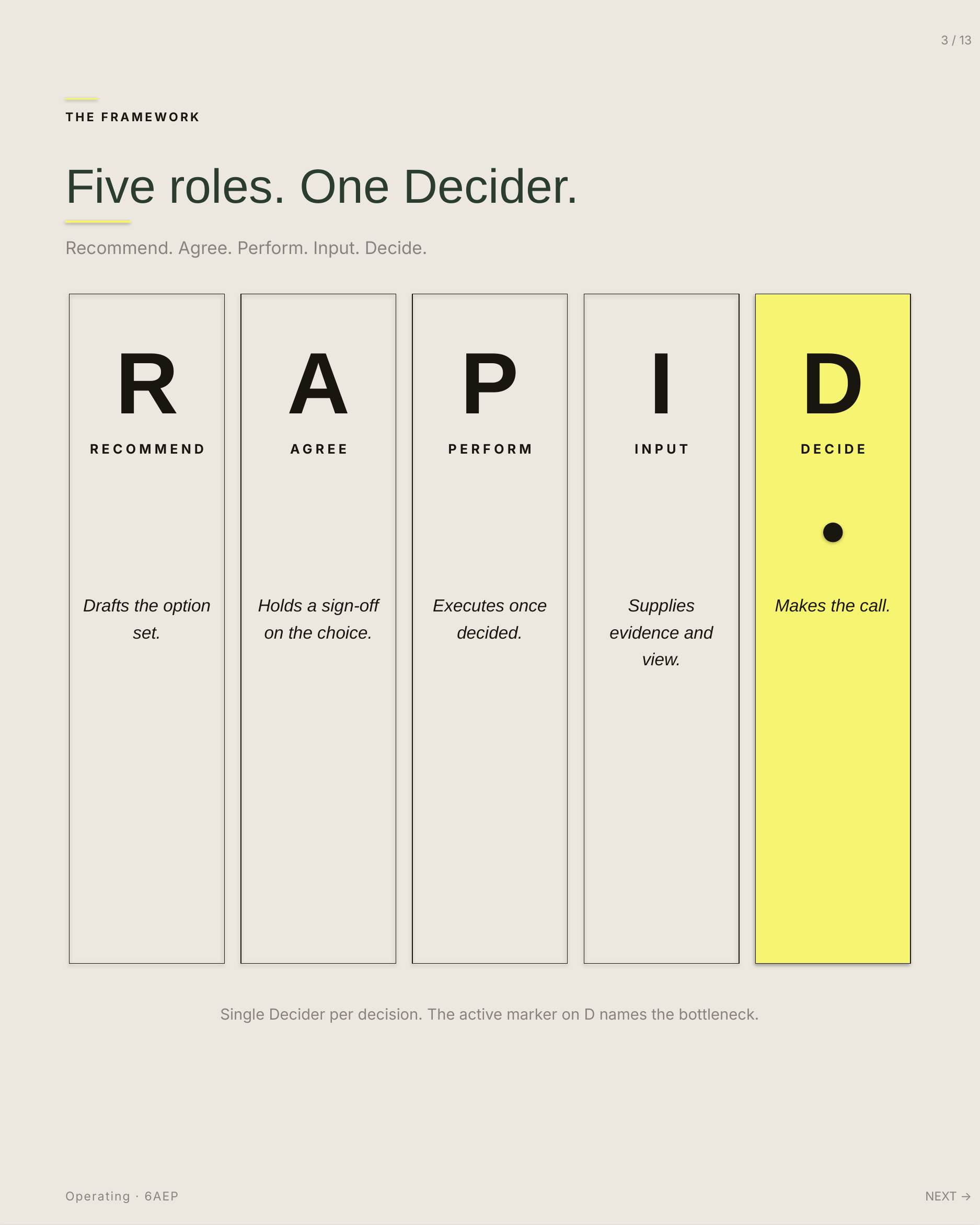

3 / 13

THE FRAMEWORK
Five roles. One Decider.

Recommend. Agree. Perform. Input. Decide.

R
A
P
I
D
RECOMMEND
AGREE
PERFORM
INPUT
DECIDE

Drafts the option set.
Holds a sign-off on the choice.
Executes once decided.
Supplies evidence and view.
Makes the call.
Single Decider per decision. The active marker on D names the bottleneck.
Operating · 6AEP
NEXT →